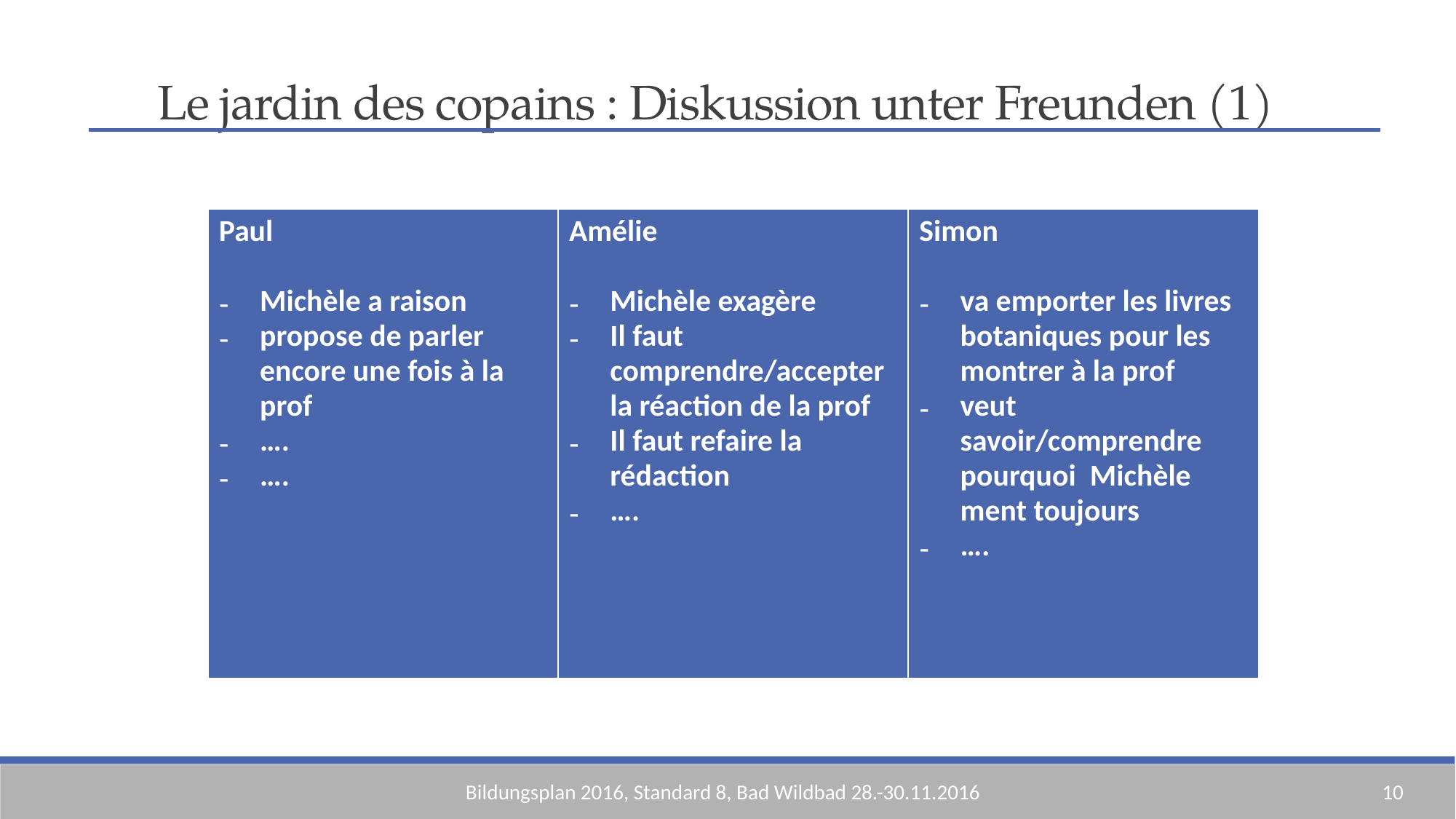

Le jardin des copains : Diskussion unter Freunden (1)

| Paul   Michèle a raison propose de parler encore une fois à la prof …. …. | Amélie   Michèle exagère Il faut comprendre/accepter la réaction de la prof Il faut refaire la rédaction …. | Simon   va emporter les livres botaniques pour les montrer à la prof veut savoir/comprendre pourquoi Michèle ment toujours …. |
| --- | --- | --- |